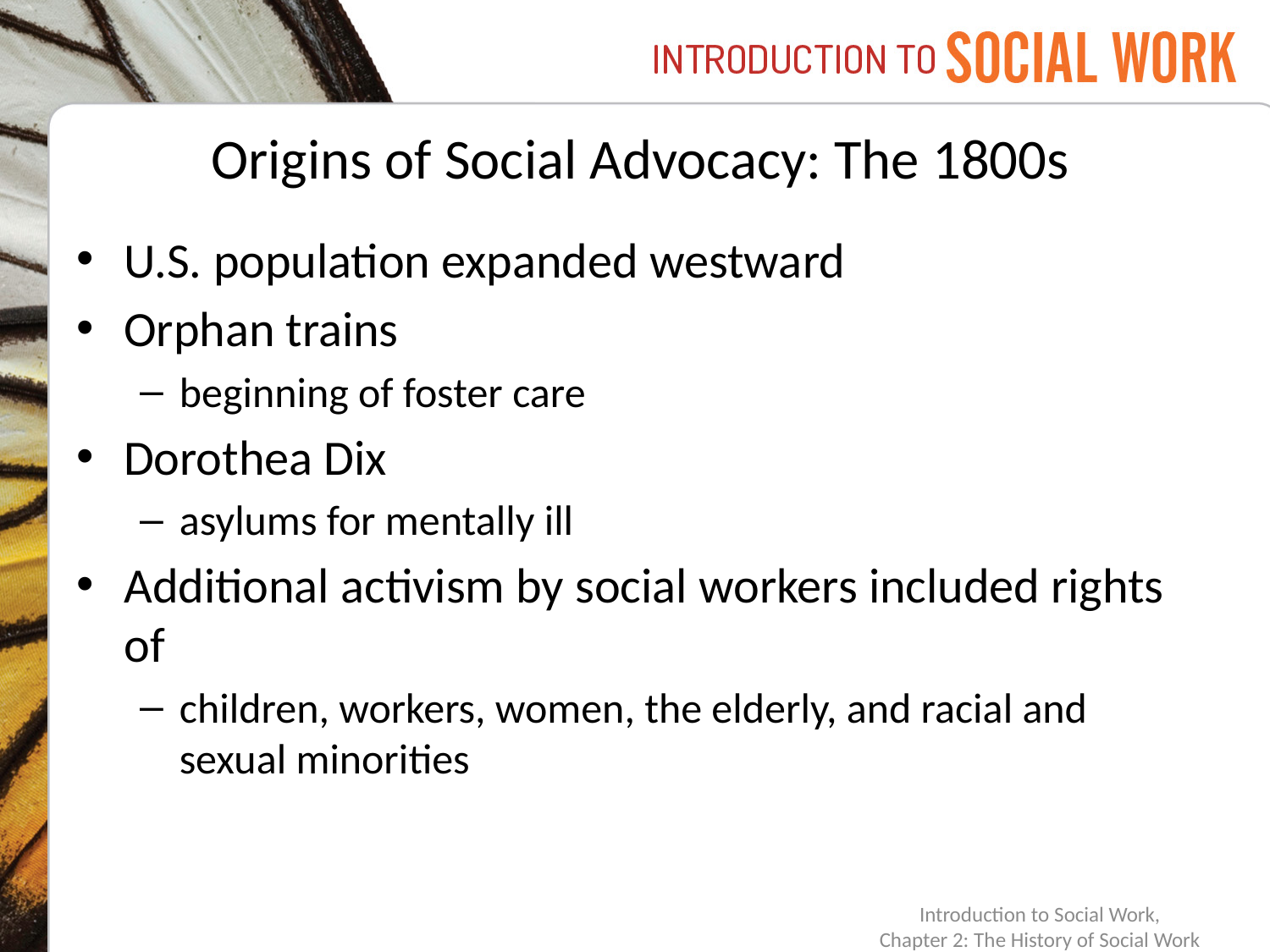

# Origins of Social Advocacy: The 1800s
U.S. population expanded westward
Orphan trains
beginning of foster care
Dorothea Dix
asylums for mentally ill
Additional activism by social workers included rights of
children, workers, women, the elderly, and racial and sexual minorities

Introduction to Social Work,
Chapter 2: The History of Social Work